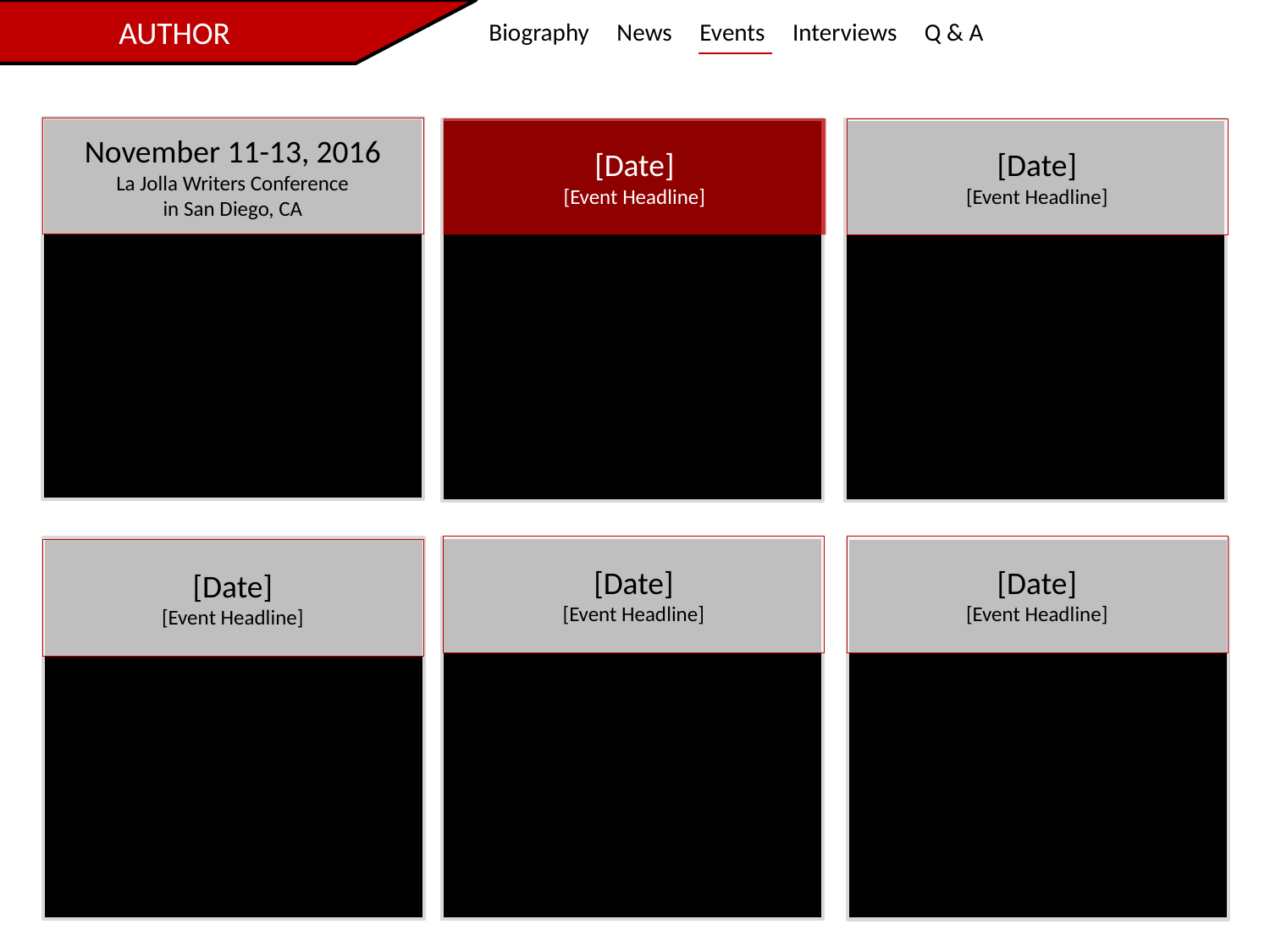

AUTHOR
Biography     News     Events     Interviews     Q & A

November 11-13, 2016
La Jolla Writers Conference
in San Diego, CA
[Date]
[Event Headline]
[Date]
[Event Headline]

[Date]
[Event Headline]
[Date]
[Event Headline]

[Date]
[Event Headline]